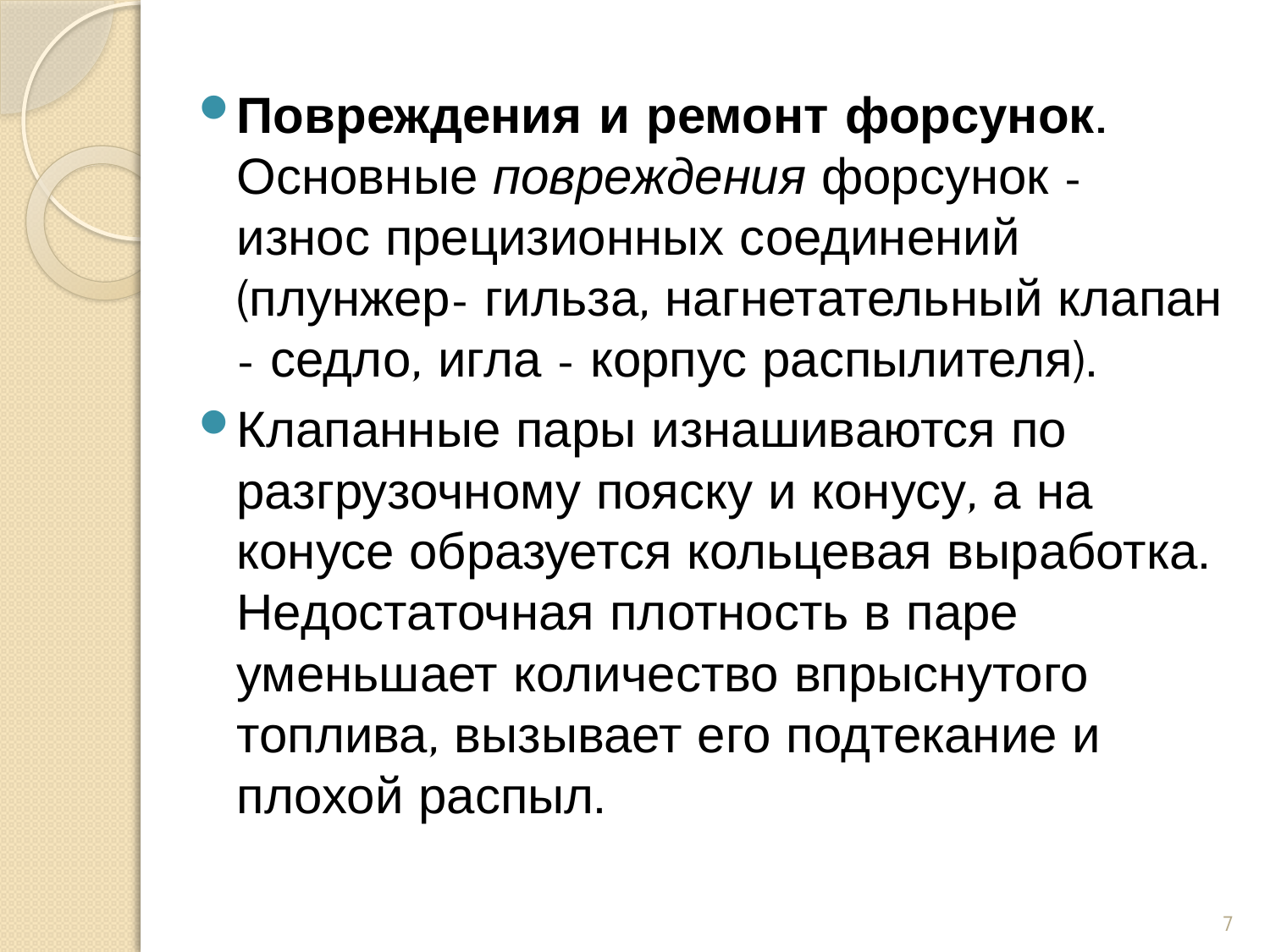

Повреждения и ремонт форсунок. Основные поврежде­ния форсунок - износ прецизионных соединений (плунжер- гильза, нагнетательный клапан - седло, игла - корпус распы­лителя).
Клапанные пары изнашиваются по разгрузочному пояску и конусу, а на конусе образуется кольцевая выработка. Недоста­точная плотность в паре уменьшает количество впрыснутого топлива, вызывает его подтекание и плохой распыл.

7